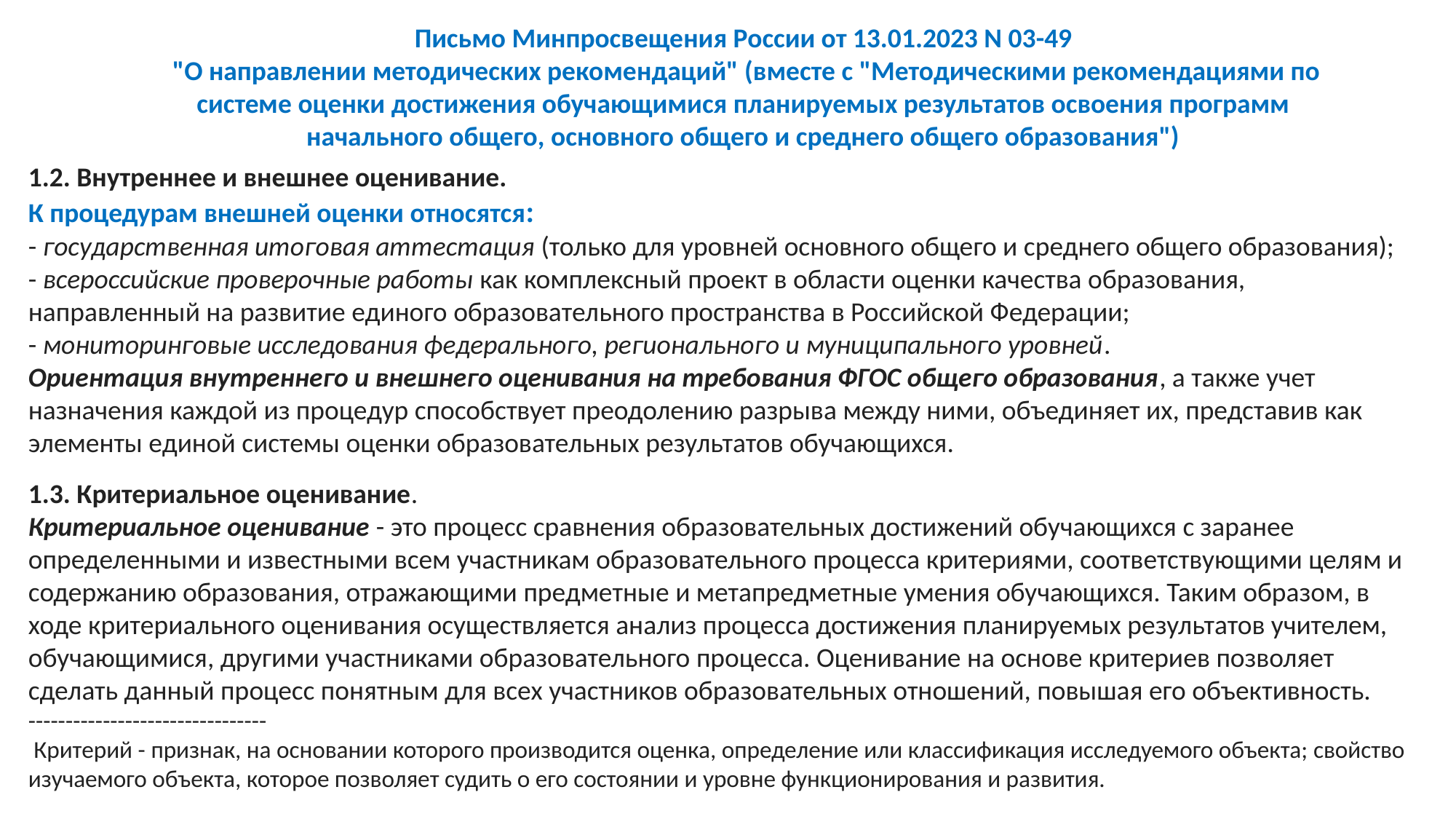

Письмо Минпросвещения России от 13.01.2023 N 03-49
 "О направлении методических рекомендаций" (вместе с "Методическими рекомендациями по системе оценки достижения обучающимися планируемых результатов освоения программ начального общего, основного общего и среднего общего образования")
1.2. Внутреннее и внешнее оценивание.
К процедурам внешней оценки относятся:
- государственная итоговая аттестация (только для уровней основного общего и среднего общего образования);
- всероссийские проверочные работы как комплексный проект в области оценки качества образования, направленный на развитие единого образовательного пространства в Российской Федерации;
- мониторинговые исследования федерального, регионального и муниципального уровней.
Ориентация внутреннего и внешнего оценивания на требования ФГОС общего образования, а также учет назначения каждой из процедур способствует преодолению разрыва между ними, объединяет их, представив как элементы единой системы оценки образовательных результатов обучающихся.

1.3. Критериальное оценивание.
Критериальное оценивание - это процесс сравнения образовательных достижений обучающихся с заранее определенными и известными всем участникам образовательного процесса критериями, соответствующими целям и содержанию образования, отражающими предметные и метапредметные умения обучающихся. Таким образом, в ходе критериального оценивания осуществляется анализ процесса достижения планируемых результатов учителем, обучающимися, другими участниками образовательного процесса. Оценивание на основе критериев позволяет сделать данный процесс понятным для всех участников образовательных отношений, повышая его объективность.
--------------------------------
 Критерий - признак, на основании которого производится оценка, определение или классификация исследуемого объекта; свойство изучаемого объекта, которое позволяет судить о его состоянии и уровне функционирования и развития.